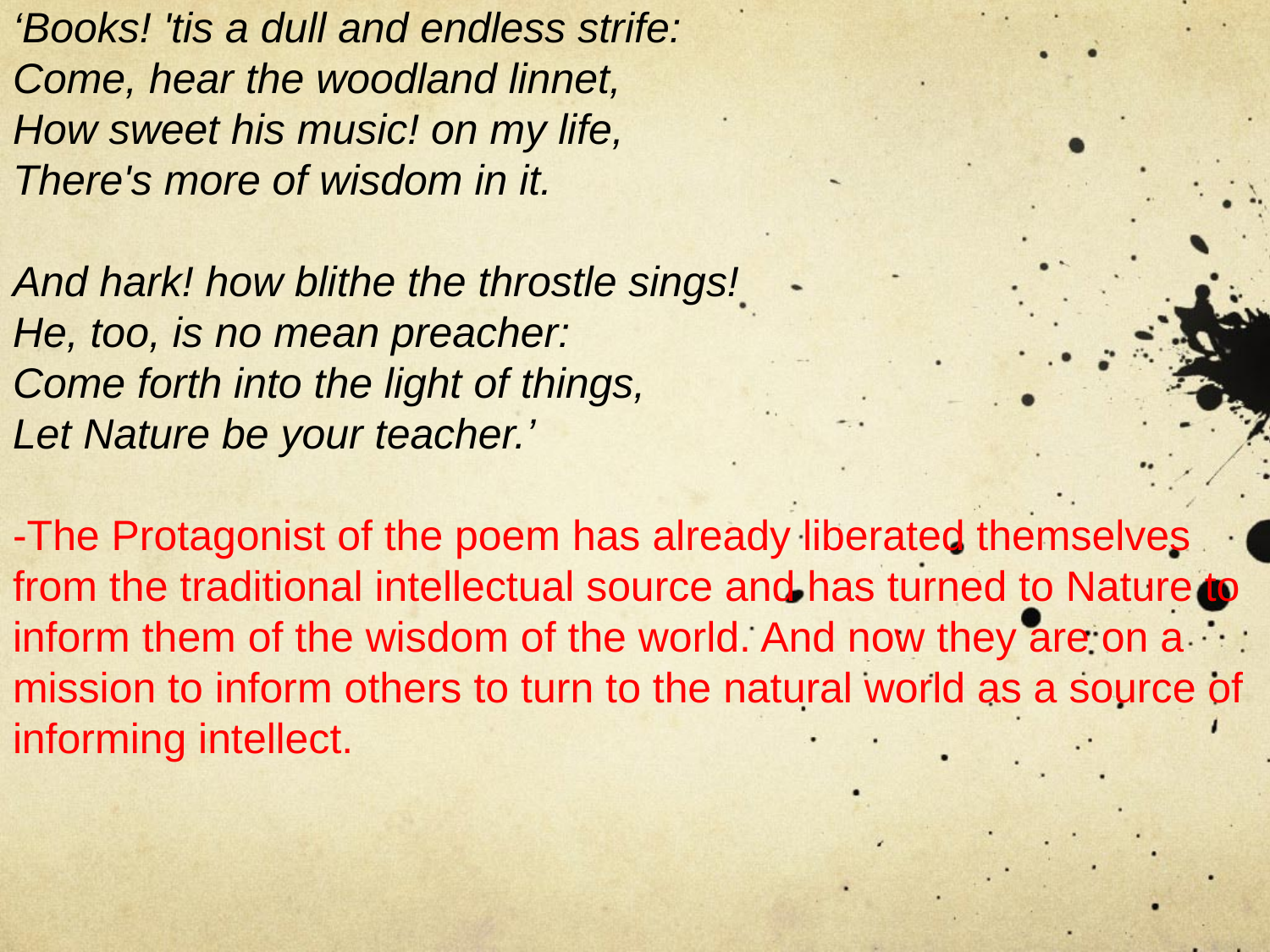

‘Books! 'tis a dull and endless strife:
Come, hear the woodland linnet,
How sweet his music! on my life,
There's more of wisdom in it.
And hark! how blithe the throstle sings!
He, too, is no mean preacher:
Come forth into the light of things,
Let Nature be your teacher.’

-The Protagonist of the poem has already liberated themselves from the traditional intellectual source and has turned to Nature to inform them of the wisdom of the world. And now they are on a mission to inform others to turn to the natural world as a source of informing intellect.